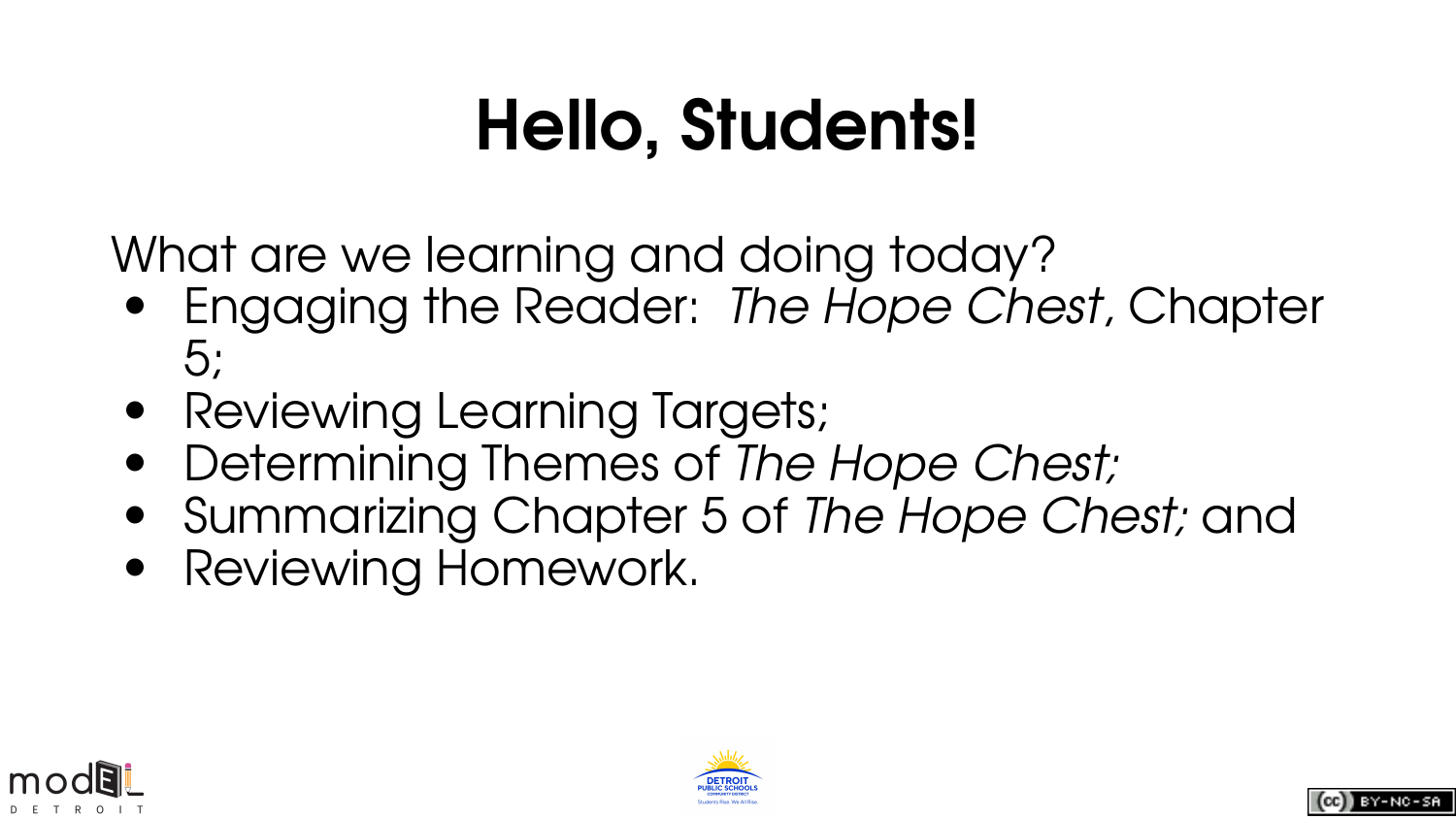

# Hello, Students!
What are we learning and doing today?
Engaging the Reader:  The Hope Chest, Chapter 5;
Reviewing Learning Targets;
Determining Themes of The Hope Chest;
Summarizing Chapter 5 of The Hope Chest; and
Reviewing Homework.